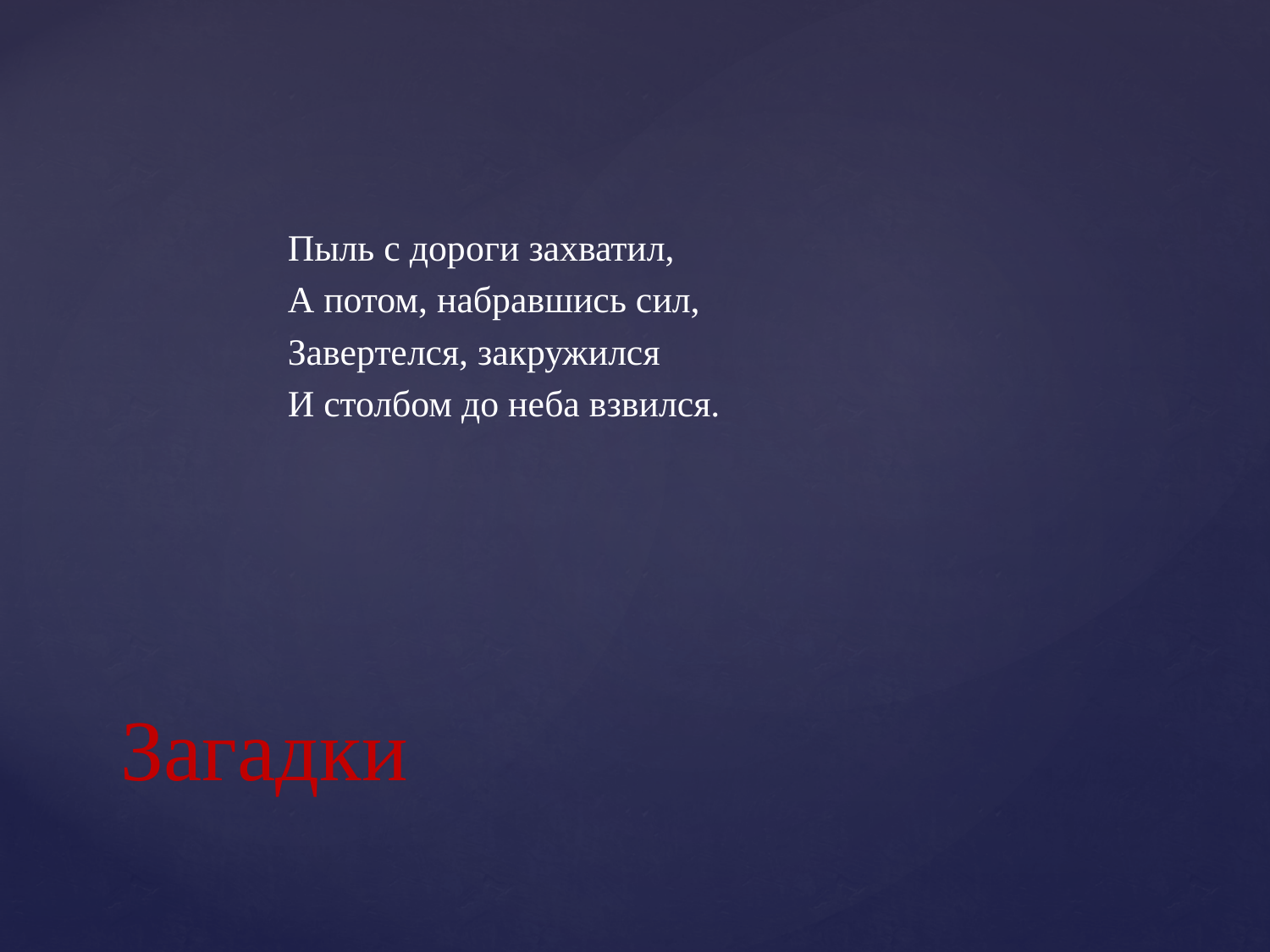

Пыль с дороги захватил,
А потом, набравшись сил,
Завертелся, закружился
И столбом до неба взвился.

# Загадки